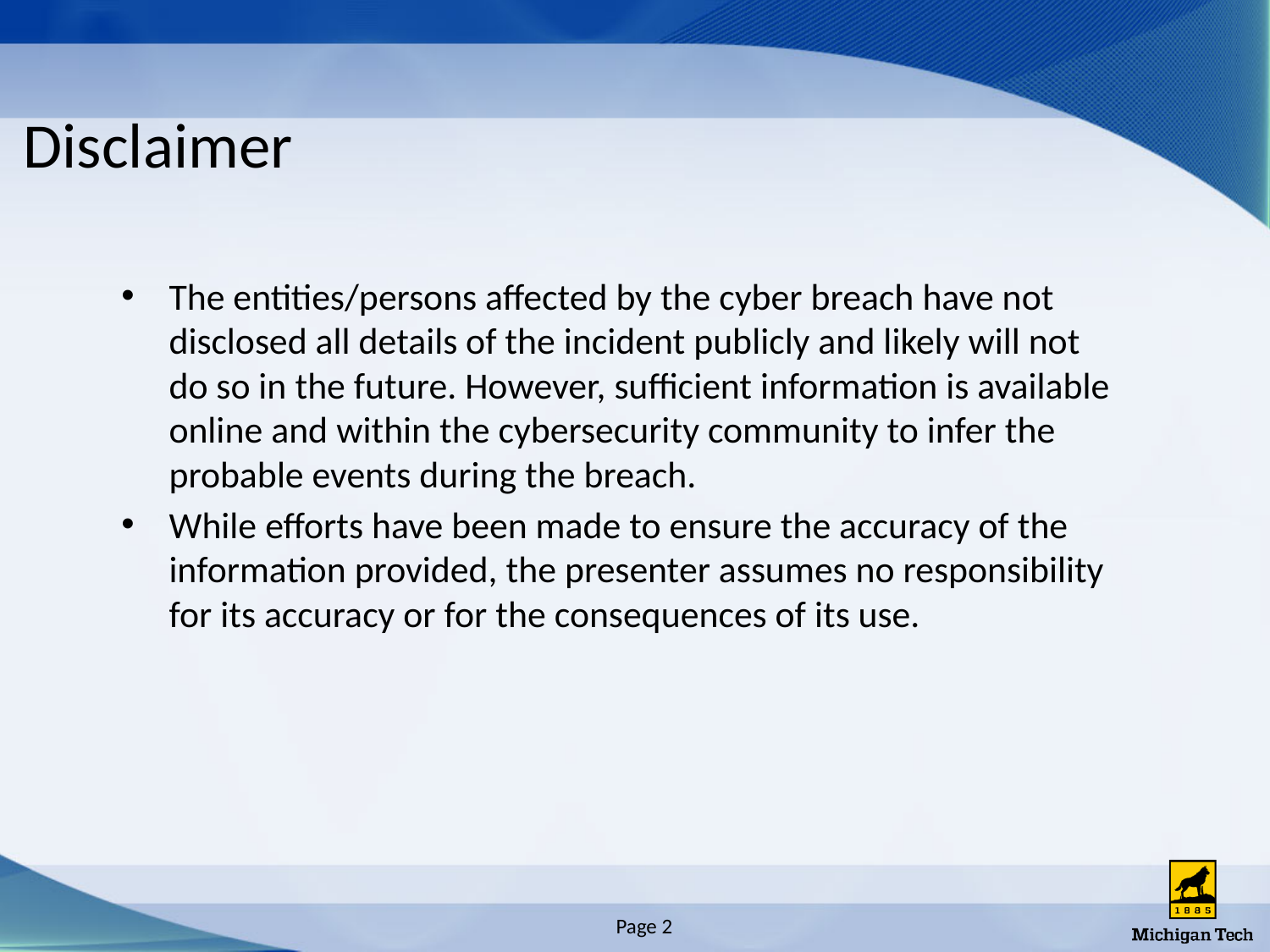

# Disclaimer
The entities/persons affected by the cyber breach have not disclosed all details of the incident publicly and likely will not do so in the future. However, sufficient information is available online and within the cybersecurity community to infer the probable events during the breach.
While efforts have been made to ensure the accuracy of the information provided, the presenter assumes no responsibility for its accuracy or for the consequences of its use.